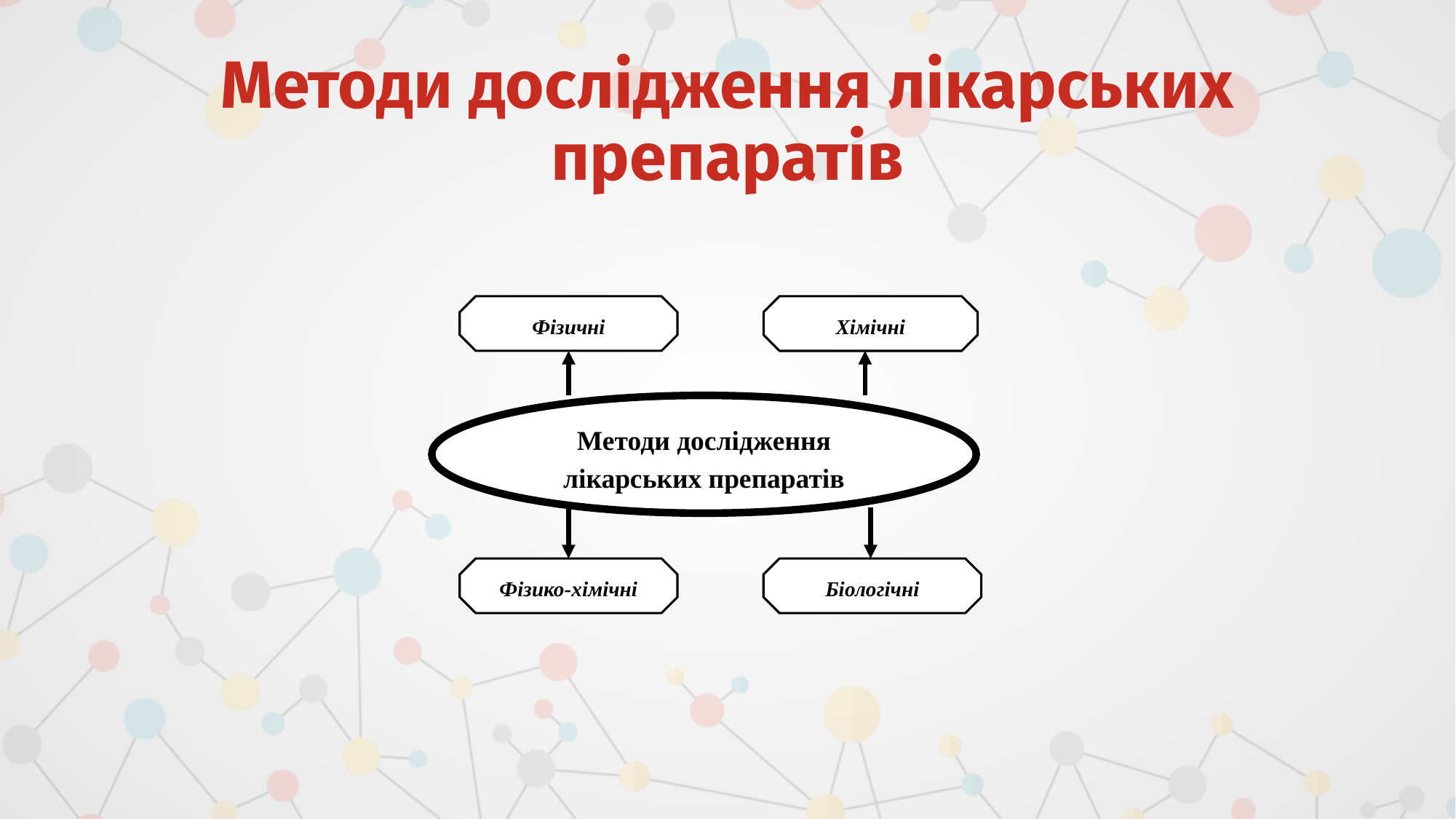

# Методи дослідження лікарських препаратів
Хімічні

Фізичні

Методи дослідження лікарських препаратів

Фізико-хімічні

Біологічні